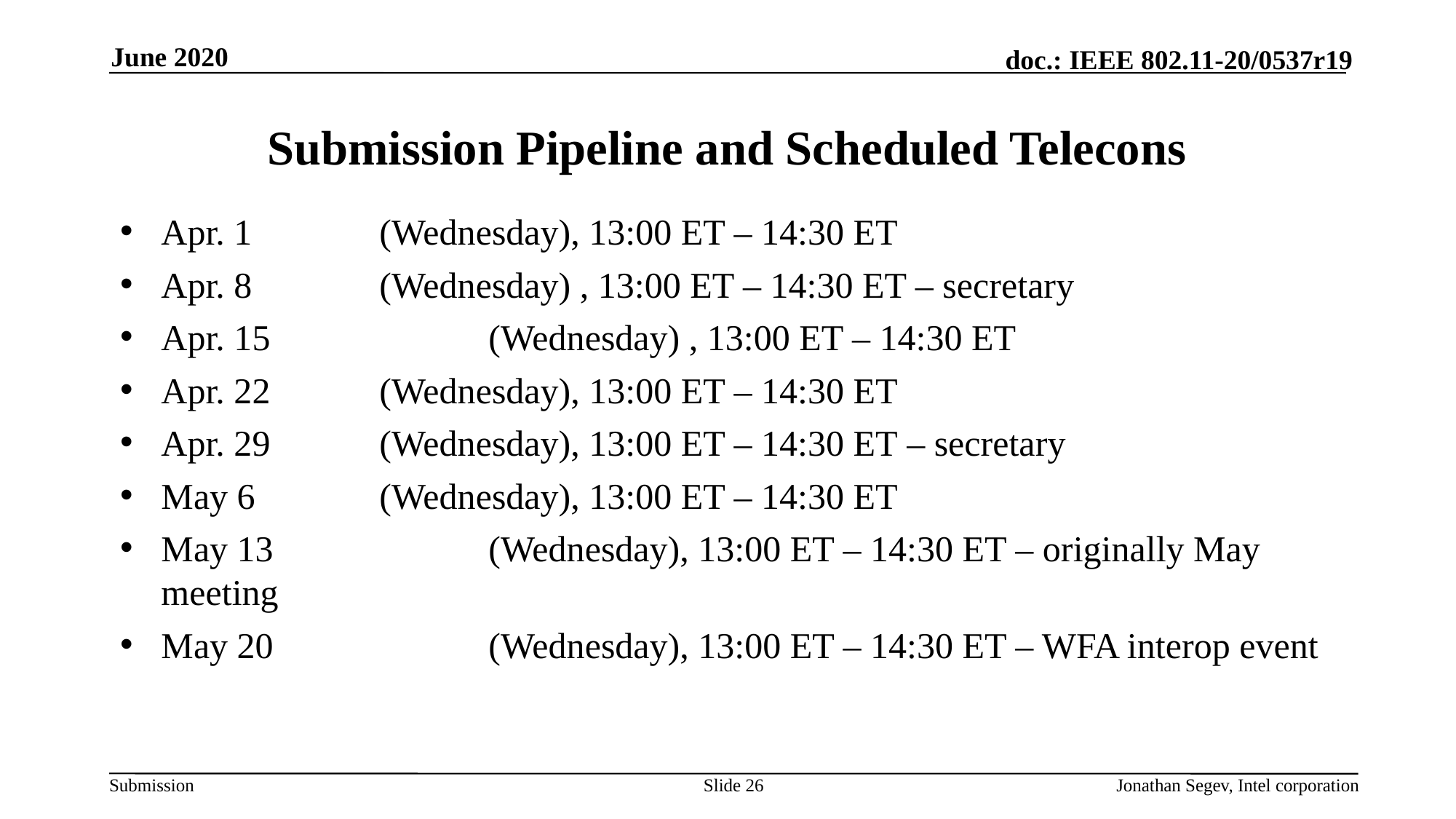

June 2020
# Submission Pipeline and Scheduled Telecons
Apr. 1 		(Wednesday), 13:00 ET – 14:30 ET
Apr. 8 		(Wednesday) , 13:00 ET – 14:30 ET – secretary
Apr. 15		(Wednesday) , 13:00 ET – 14:30 ET
Apr. 22 	(Wednesday), 13:00 ET – 14:30 ET
Apr. 29  	(Wednesday), 13:00 ET – 14:30 ET – secretary
May 6 		(Wednesday), 13:00 ET – 14:30 ET
May 13	 	(Wednesday), 13:00 ET – 14:30 ET – originally May meeting
May 20	 	(Wednesday), 13:00 ET – 14:30 ET – WFA interop event

Slide 26
Jonathan Segev, Intel corporation